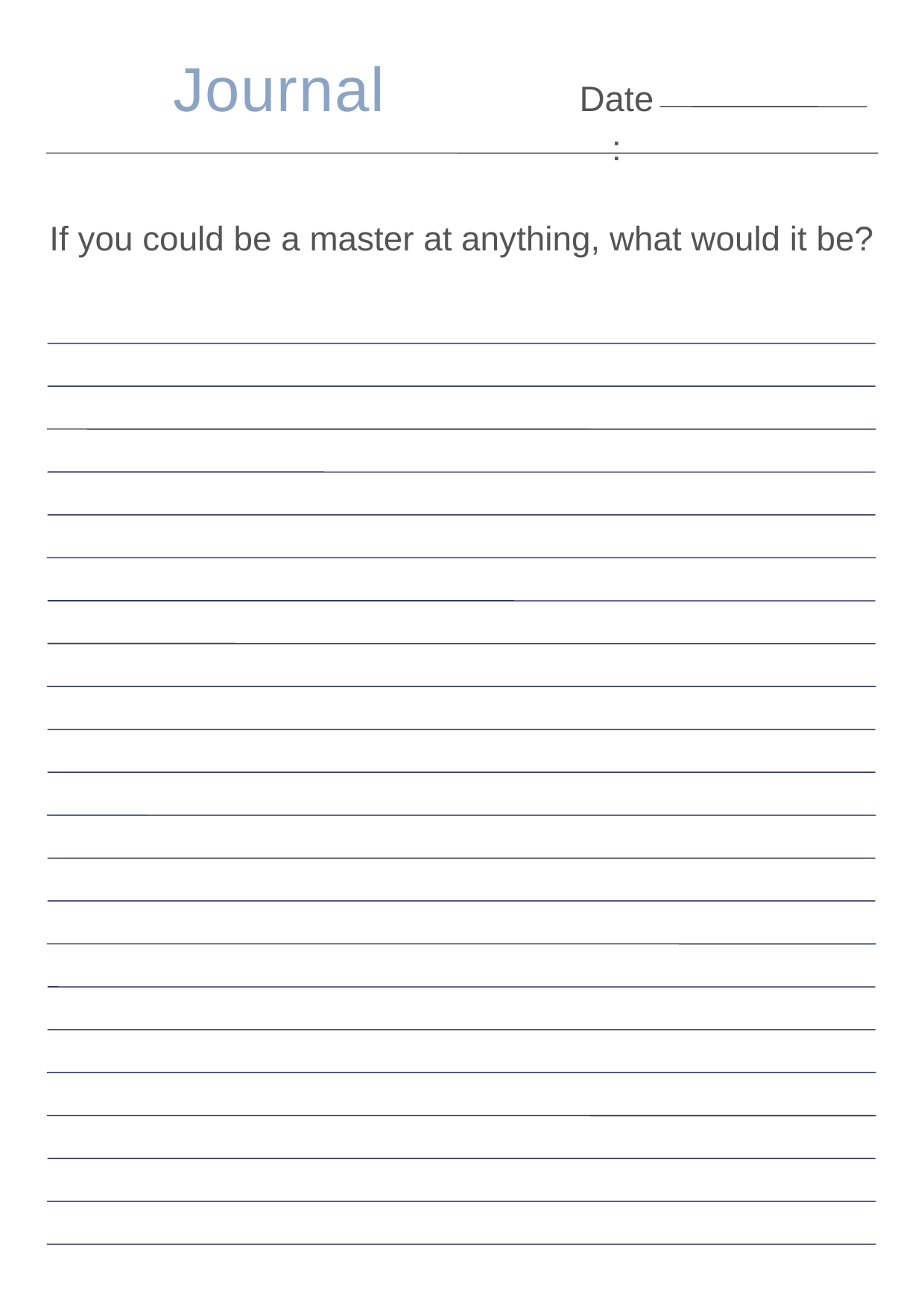

Journal
Date:

If you could be a master at anything, what would it be?